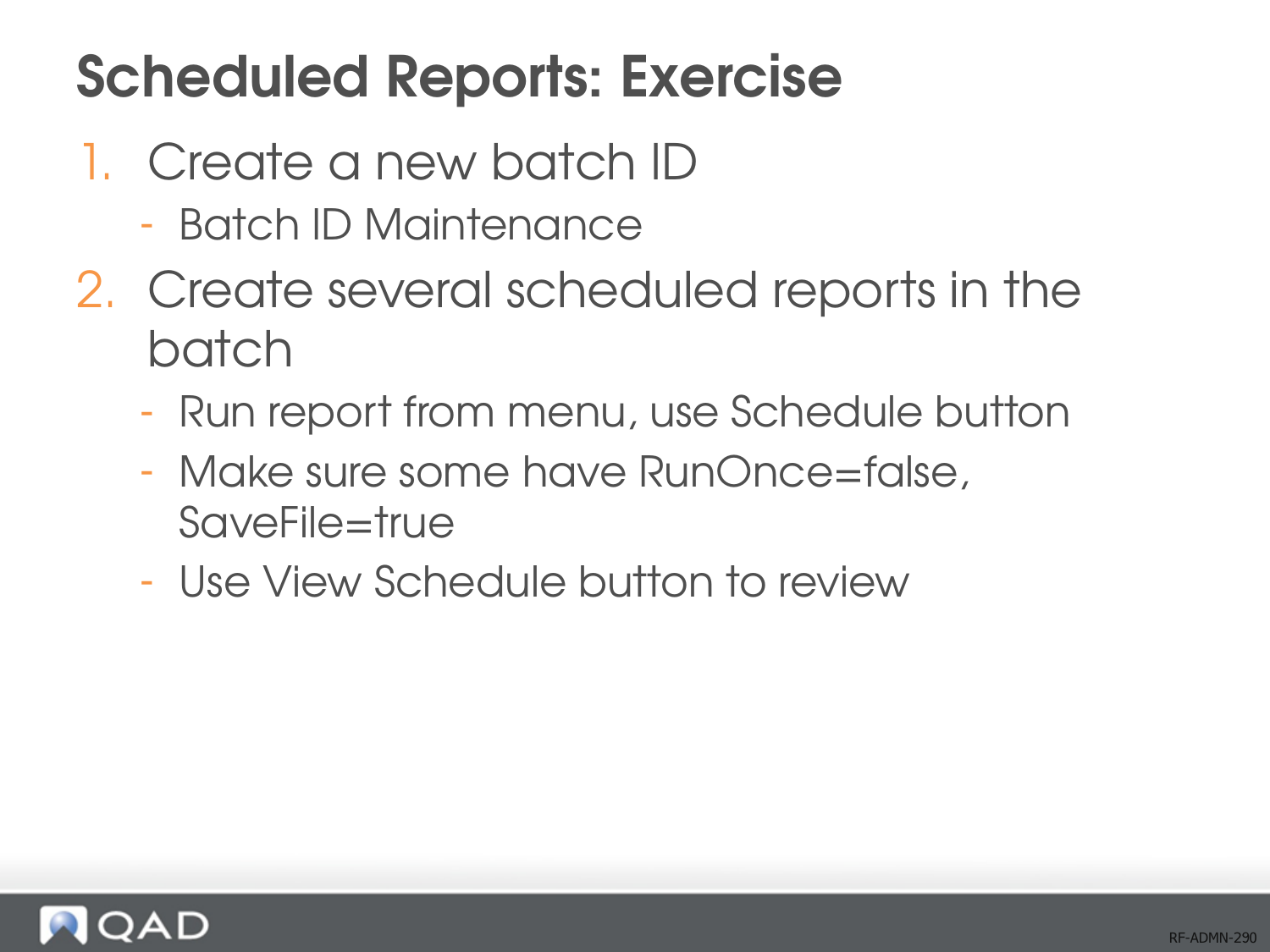

# Scheduled Reports: Exercise
Create a new batch ID
Batch ID Maintenance
Create several scheduled reports in the batch
Run report from menu, use Schedule button
Make sure some have RunOnce=false, SaveFile=true
Use View Schedule button to review
RF-ADMN-290